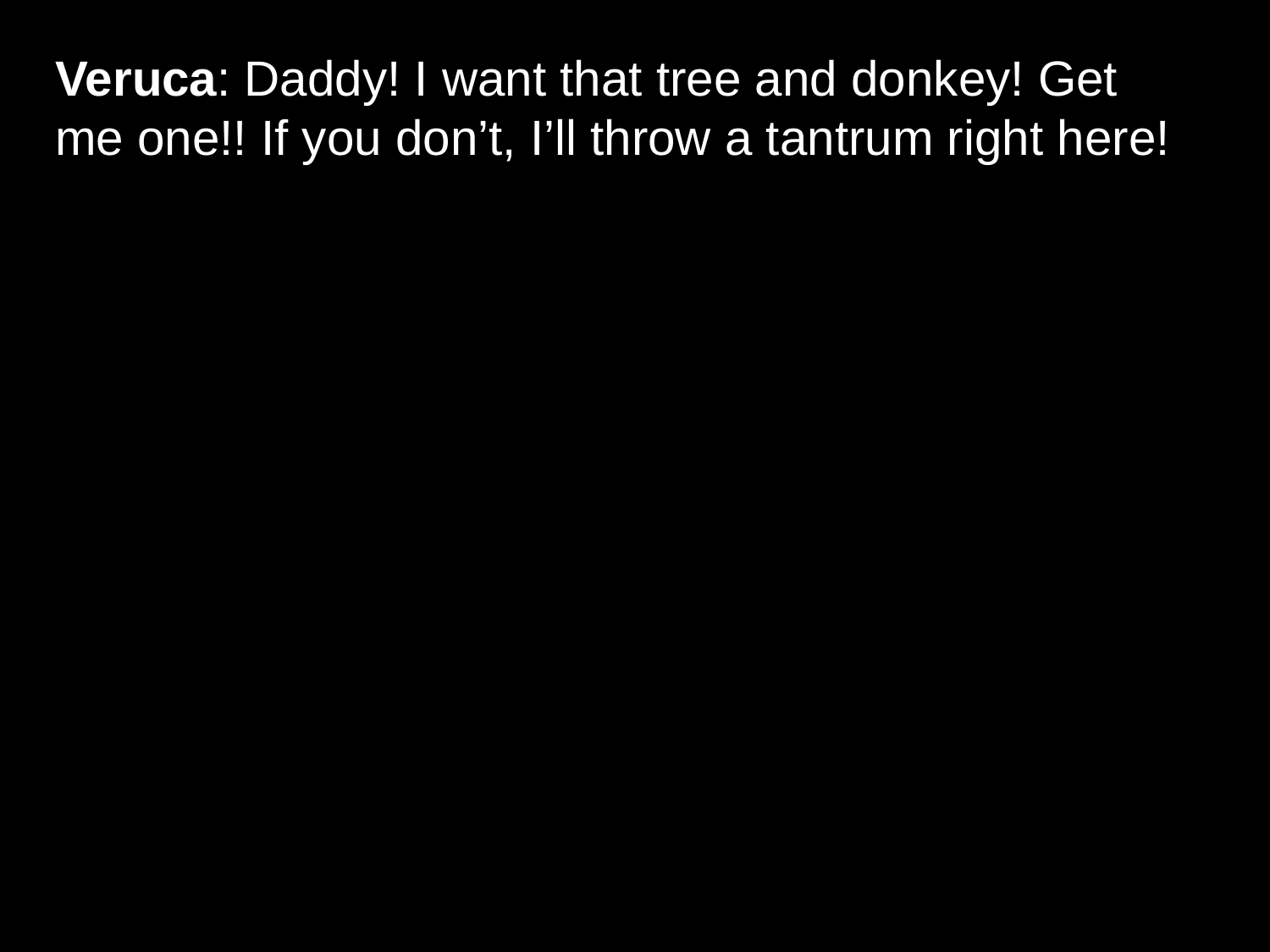

# Veruca: Daddy! I want that tree and donkey! Get me one!! If you don’t, I’ll throw a tantrum right here!